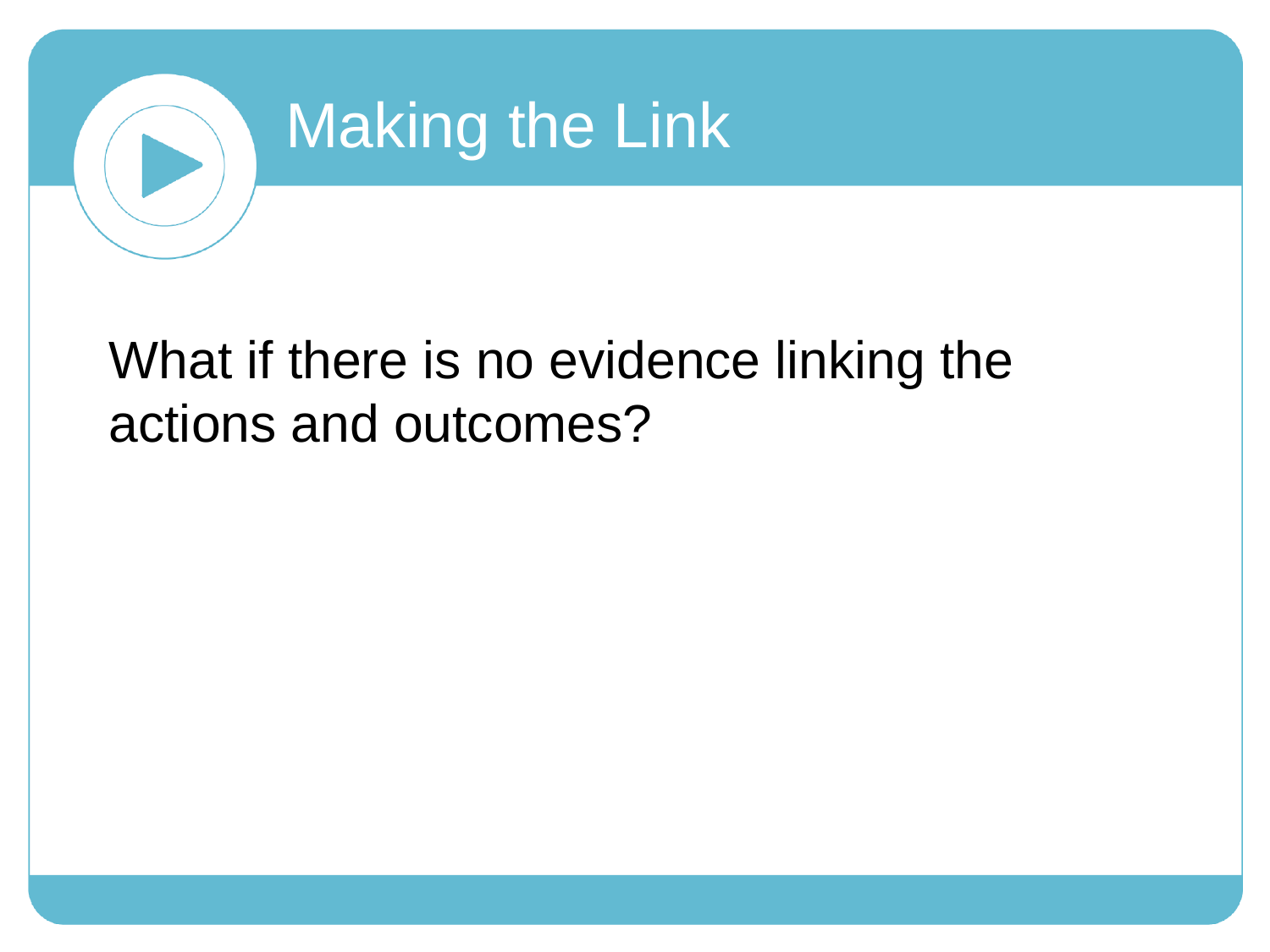

Making the Link
What if there is no evidence linking the actions and outcomes?